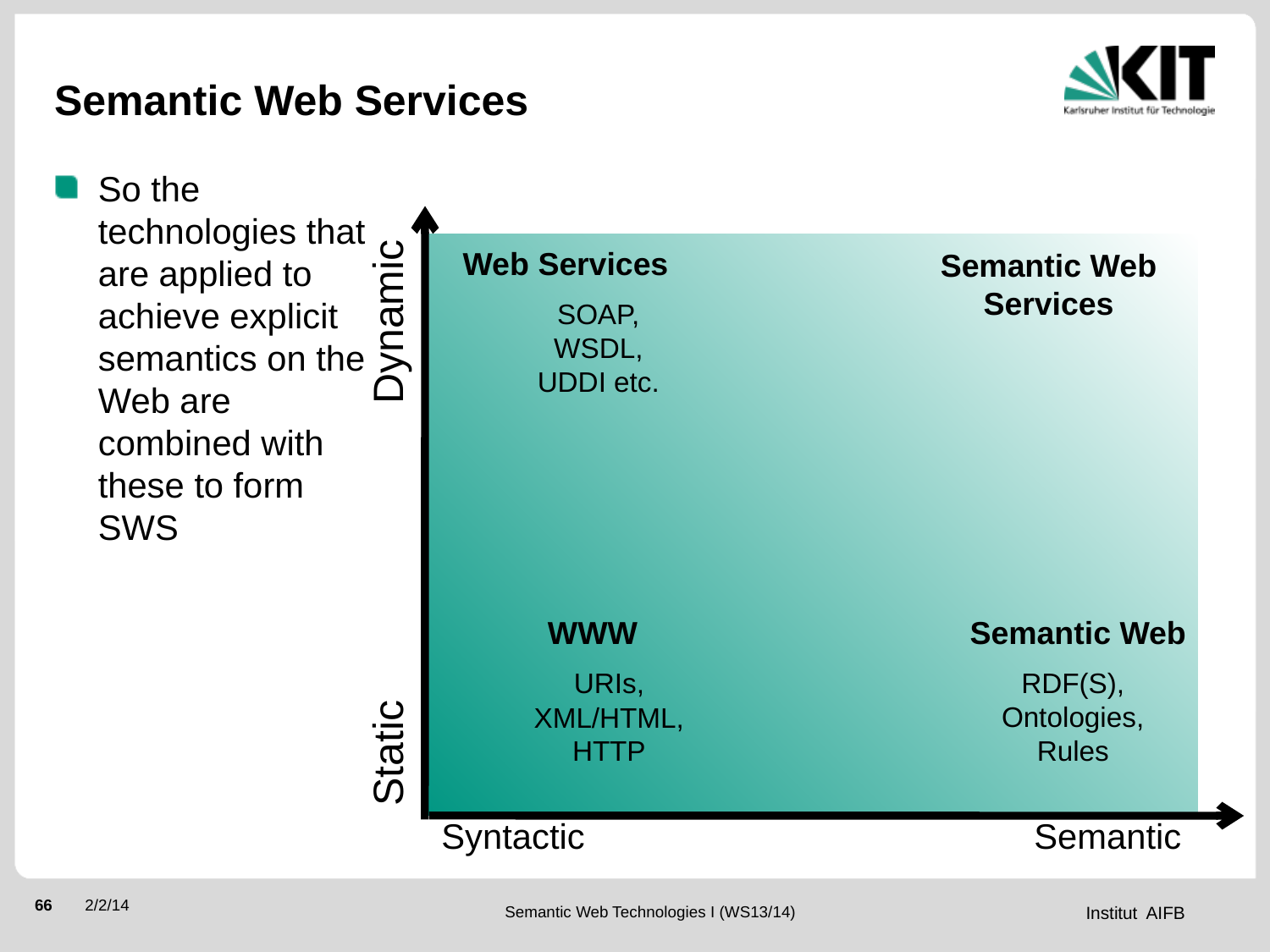

# Semantic Web Services
So the technologies that are applied to achieve explicit semantics on the Web are combined with these to form SWS
Dynamic

Web Services
Semantic Web Services
SOAP, WSDL, UDDI etc.
Semantic Web
WWW
Static
RDF(S), Ontologies, Rules
URIs, XML/HTML, HTTP
Syntactic
Semantic